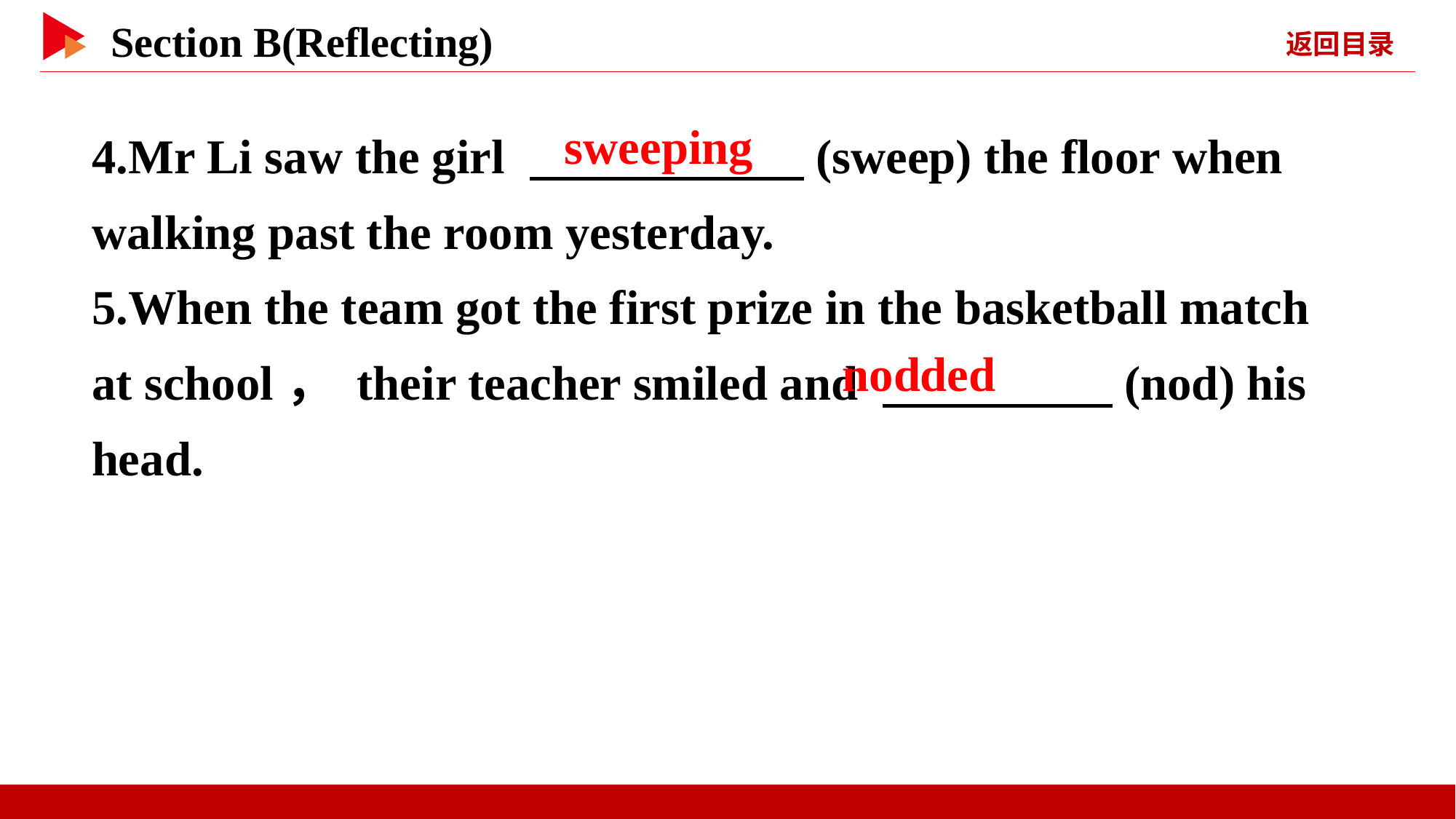

4.Mr Li saw the girl 　                　(sweep) the floor when walking past the room yesterday.
5.When the team got the first prize in the basketball match at school， their teacher smiled and 　            　(nod) his head.
sweeping
nodded